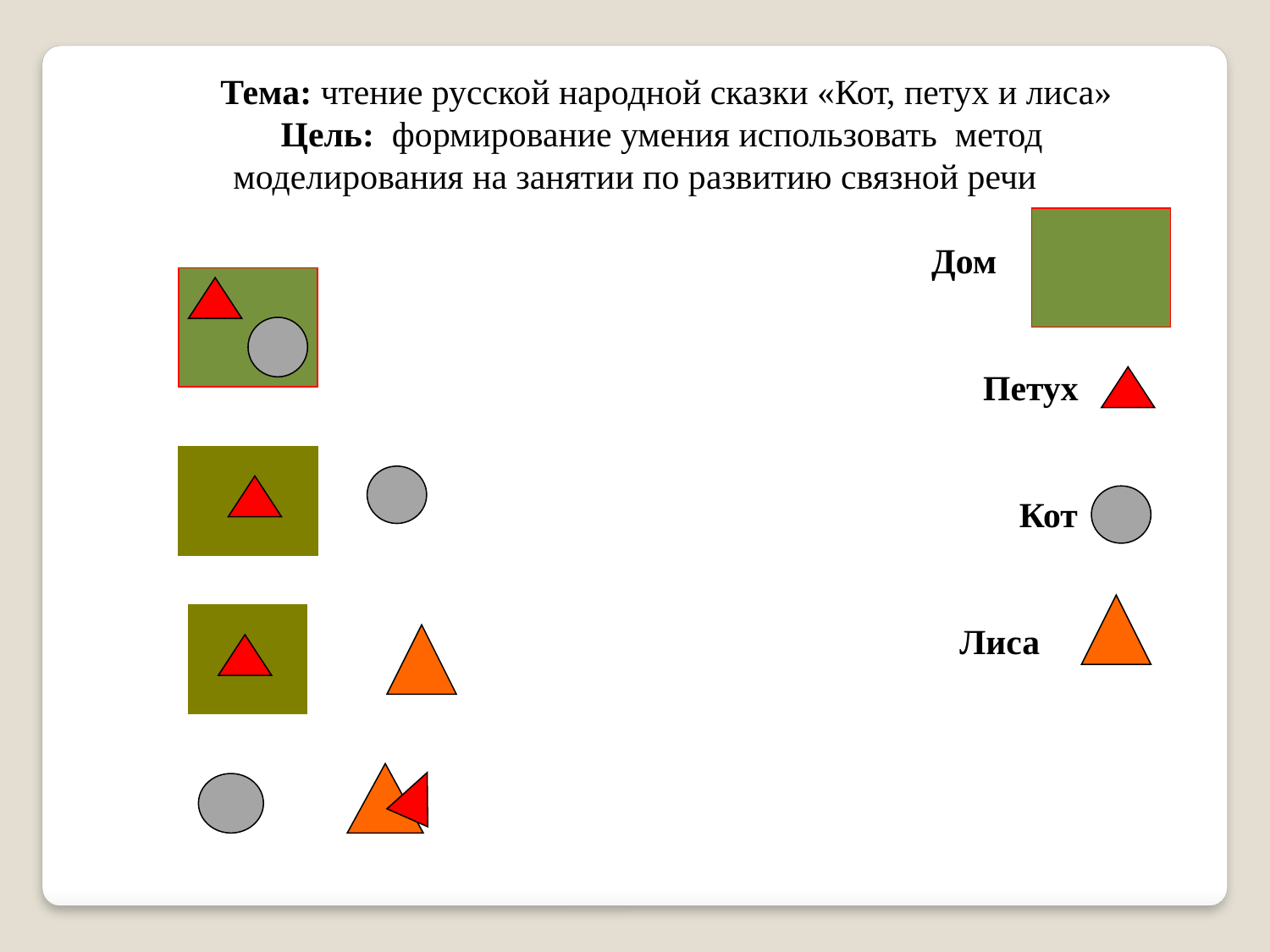

Тема: чтение русской народной сказки «Кот, петух и лиса»
Цель:  формирование умения использовать  метод  моделирования на занятии по развитию связной речи

                                                                   Дом

                                                                                  Петух

                                                                                      Кот

                                                                              Лиса